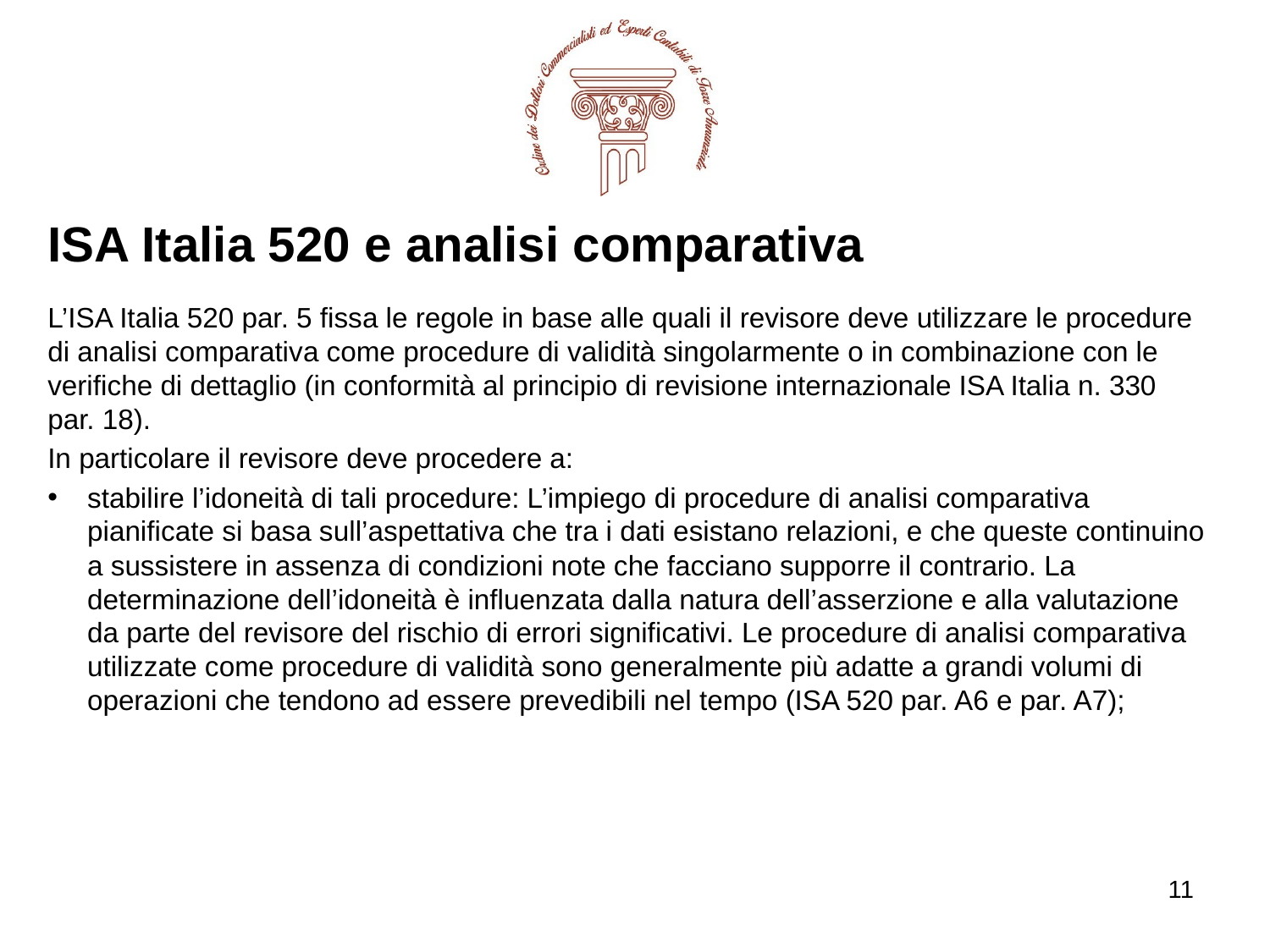

ISA Italia 520 e analisi comparativa

L’ISA Italia 520 par. 5 fissa le regole in base alle quali il revisore deve utilizzare le procedure di analisi comparativa come procedure di validità singolarmente o in combinazione con le verifiche di dettaglio (in conformità al principio di revisione internazionale ISA Italia n. 330 par. 18).
In particolare il revisore deve procedere a:
stabilire l’idoneità di tali procedure: L’impiego di procedure di analisi comparativa pianificate si basa sull’aspettativa che tra i dati esistano relazioni, e che queste continuino a sussistere in assenza di condizioni note che facciano supporre il contrario. La determinazione dell’idoneità è influenzata dalla natura dell’asserzione e alla valutazione da parte del revisore del rischio di errori significativi. Le procedure di analisi comparativa utilizzate come procedure di validità sono generalmente più adatte a grandi volumi di operazioni che tendono ad essere prevedibili nel tempo (ISA 520 par. A6 e par. A7);

11